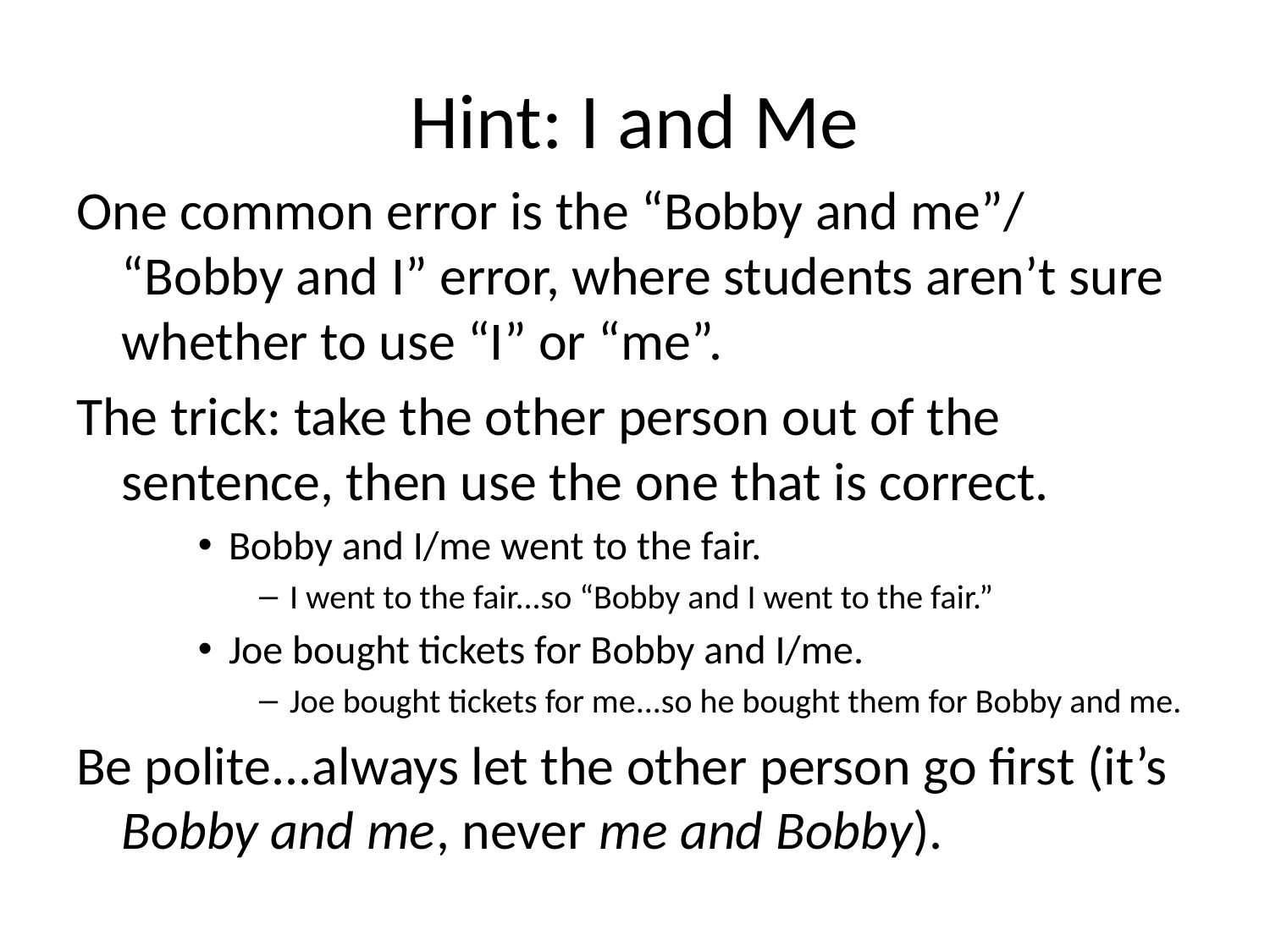

# Hint: I and Me
One common error is the “Bobby and me”/ “Bobby and I” error, where students aren’t sure whether to use “I” or “me”.
The trick: take the other person out of the sentence, then use the one that is correct.
Bobby and I/me went to the fair.
I went to the fair...so “Bobby and I went to the fair.”
Joe bought tickets for Bobby and I/me.
Joe bought tickets for me...so he bought them for Bobby and me.
Be polite...always let the other person go first (it’s Bobby and me, never me and Bobby).